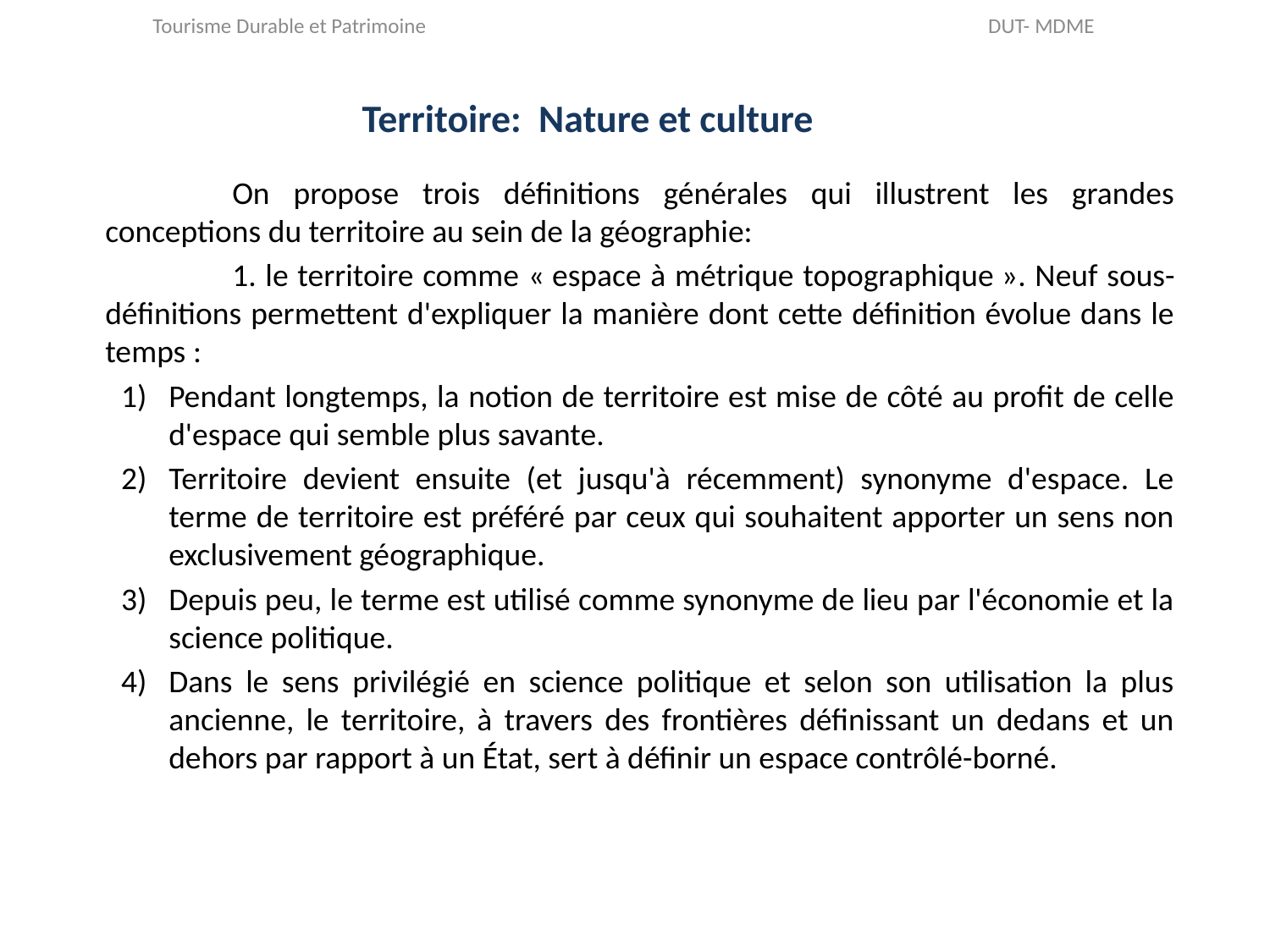

Tourisme Durable et Patrimoine                                                                                                                    DUT- MDME
# Territoire:  Nature et culture
		On propose trois définitions générales qui illustrent les grandes conceptions du territoire au sein de la géographie:
		1. le territoire comme « espace à métrique topographique ». Neuf sous-définitions permettent d'expliquer la manière dont cette définition évolue dans le temps :
Pendant longtemps, la notion de territoire est mise de côté au profit de celle d'espace qui semble plus savante.
Territoire devient ensuite (et jusqu'à récemment) synonyme d'espace. Le terme de territoire est préféré par ceux qui souhaitent apporter un sens non exclusivement géographique.
Depuis peu, le terme est utilisé comme synonyme de lieu par l'économie et la science politique.
Dans le sens privilégié en science politique et selon son utilisation la plus ancienne, le territoire, à travers des frontières définissant un dedans et un dehors par rapport à un État, sert à définir un espace contrôlé-borné.